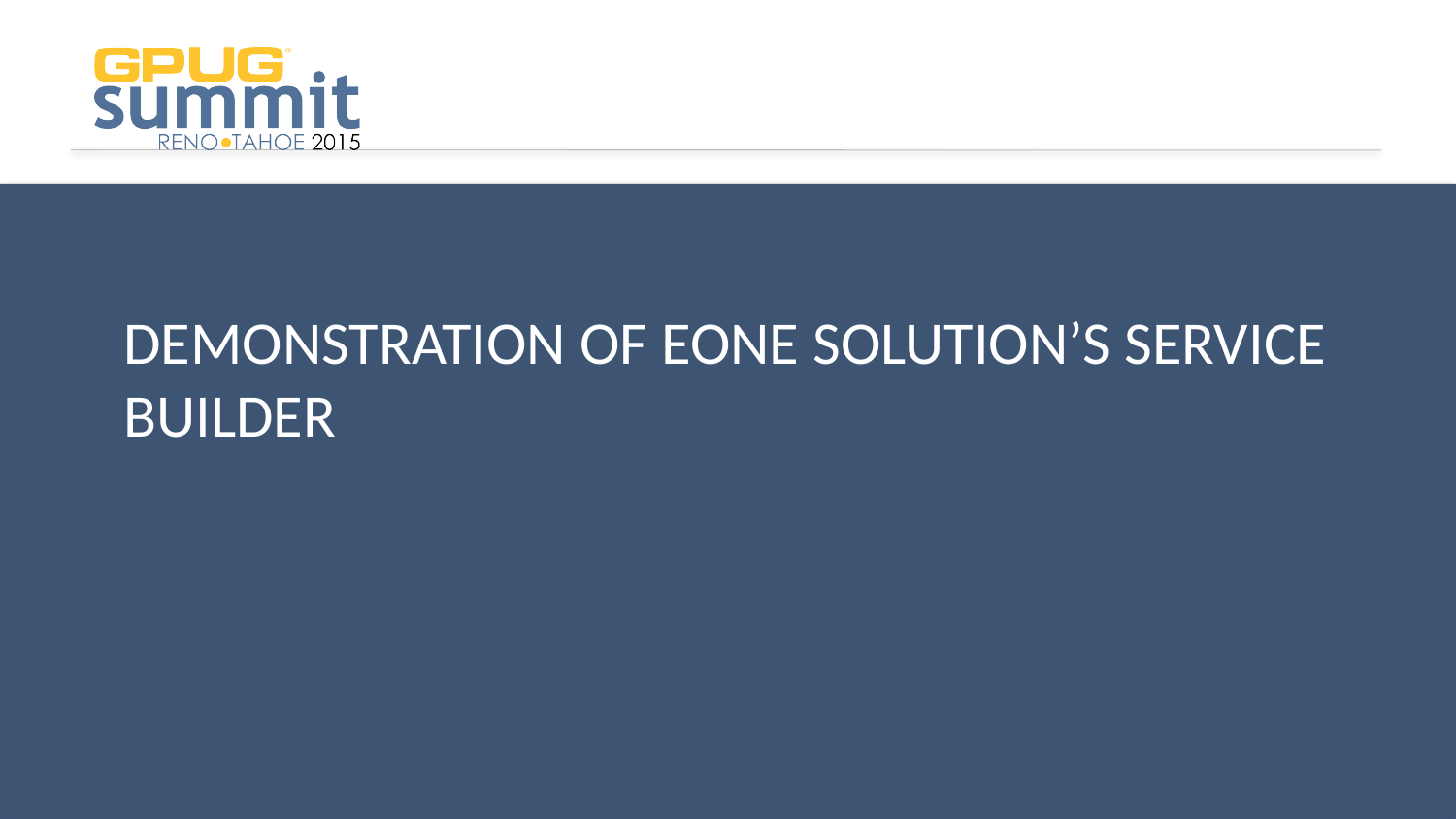

# Demonstration of eone solution’s service builder